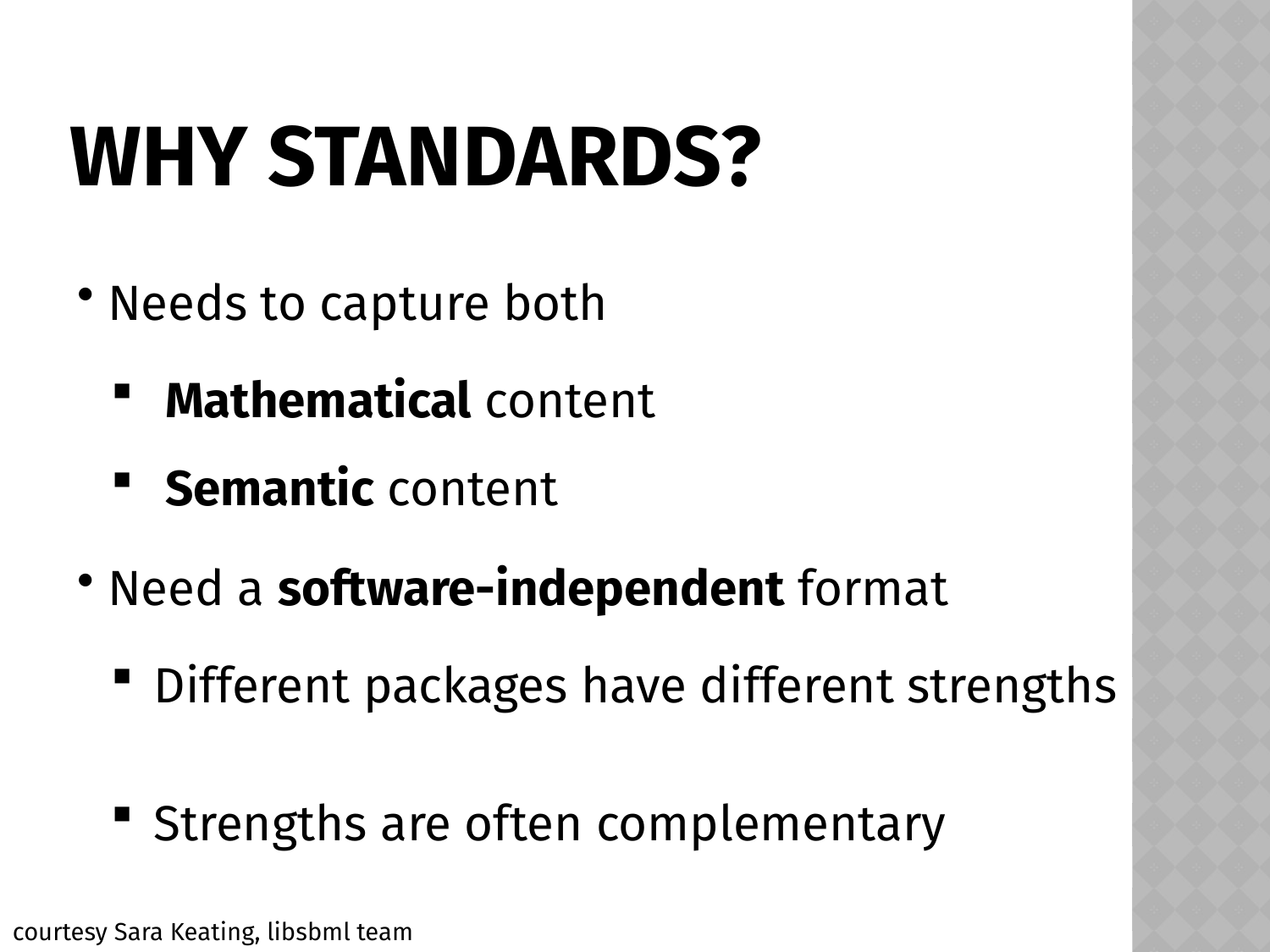

# Why standards?
 Needs to capture both
  Mathematical content
  Semantic content
 Need a software-independent format
 Different packages have different strengths
 Strengths are often complementary
courtesy Sara Keating, libsbml team